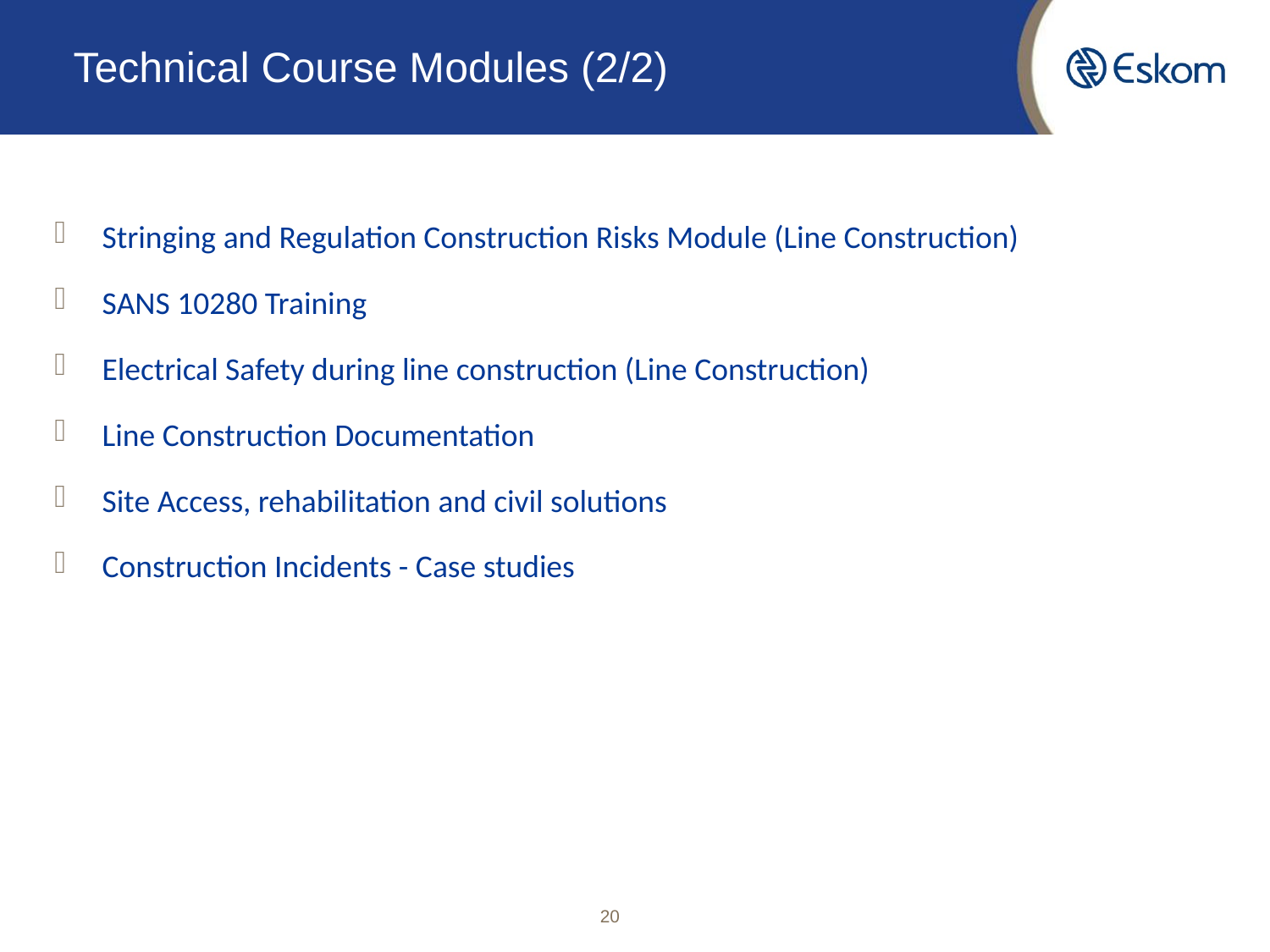

# Technical Course Modules (2/2)

Stringing and Regulation Construction Risks Module (Line Construction)
SANS 10280 Training
Electrical Safety during line construction (Line Construction)
Line Construction Documentation
Site Access, rehabilitation and civil solutions
Construction Incidents - Case studies

20